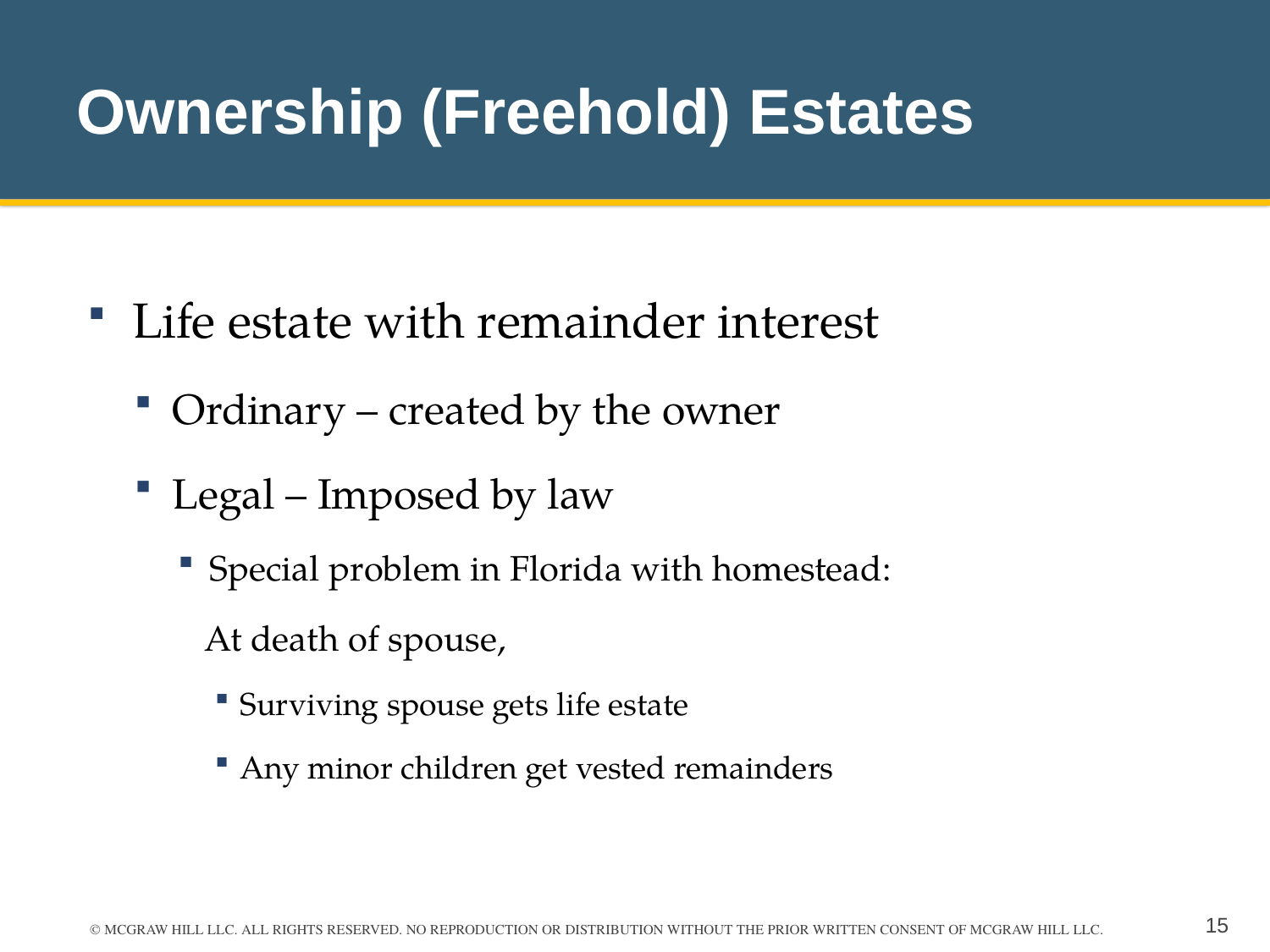

# Ownership (Freehold) Estates
Life estate with remainder interest
Ordinary – created by the owner
Legal – Imposed by law
Special problem in Florida with homestead:
   At death of spouse,
Surviving spouse gets life estate
Any minor children get vested remainders

© MCGRAW HILL LLC. ALL RIGHTS RESERVED. NO REPRODUCTION OR DISTRIBUTION WITHOUT THE PRIOR WRITTEN CONSENT OF MCGRAW HILL LLC.
15